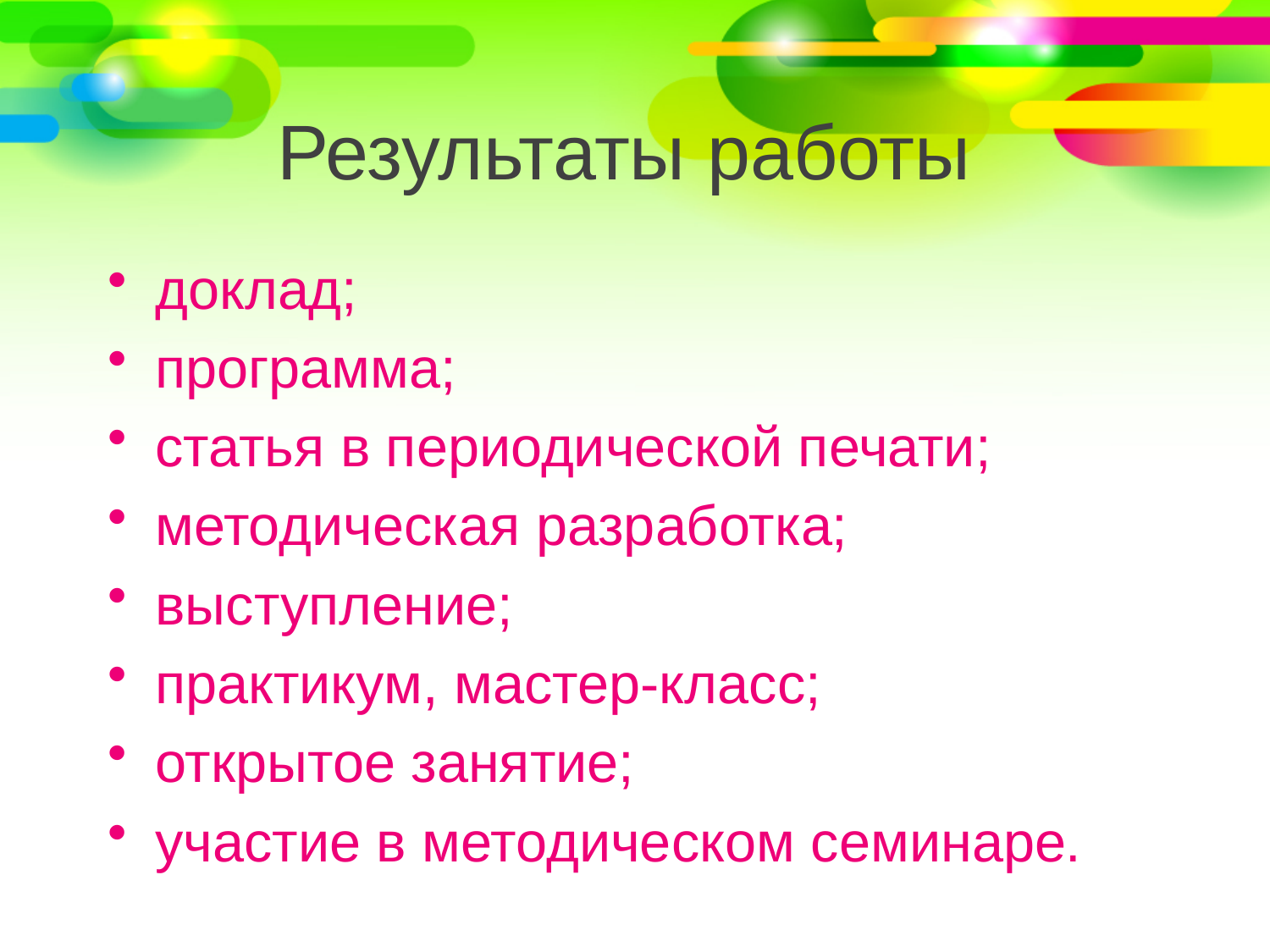

# Результаты работы
доклад;
программа;
статья в периодической печати;
методическая разработка;
выступление;
практикум, мастер-класс;
открытое занятие;
участие в методическом семинаре.